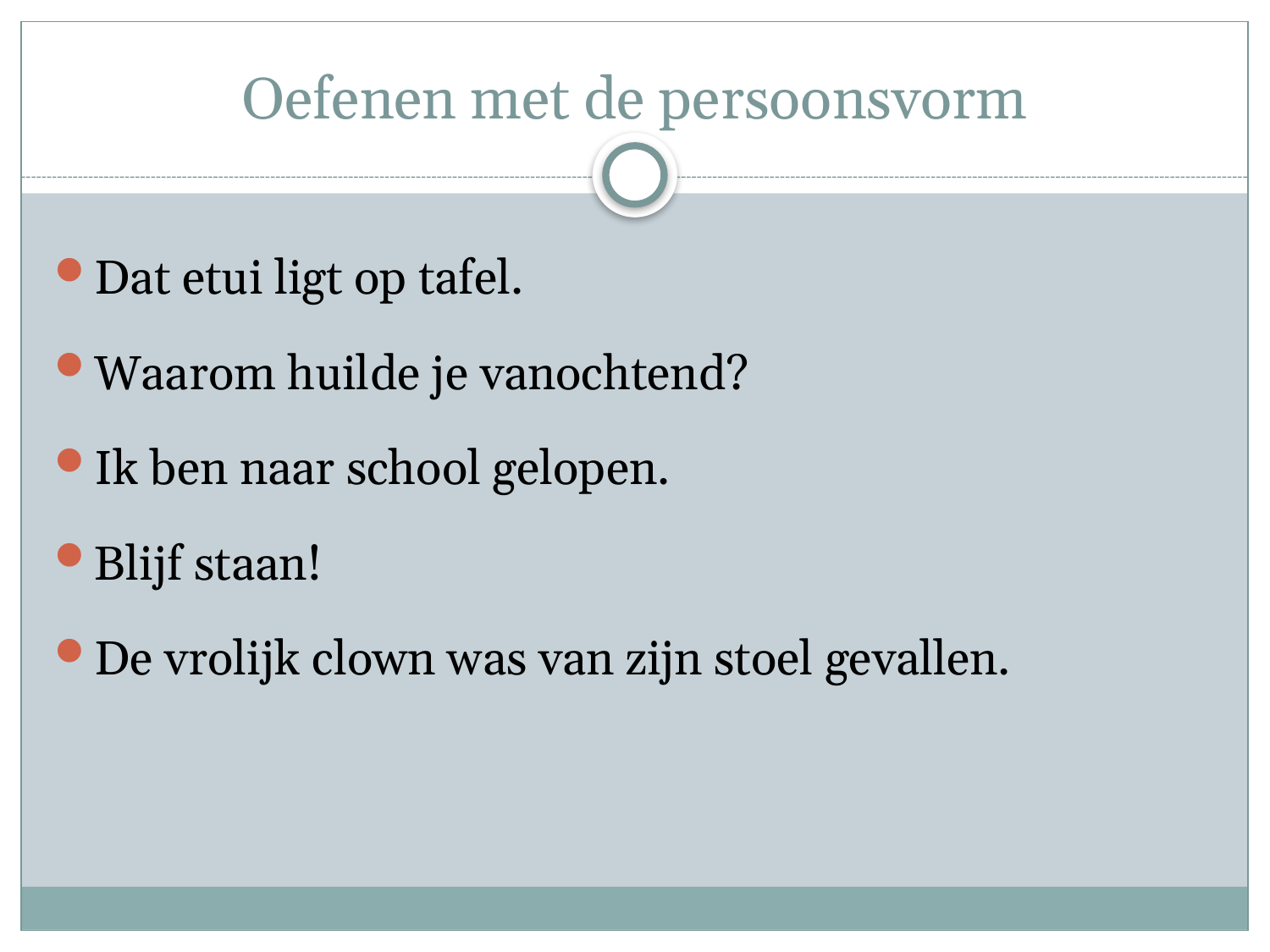

# Oefenen met de persoonsvorm
Dat etui ligt op tafel.
Waarom huilde je vanochtend?
Ik ben naar school gelopen.
Blijf staan!
De vrolijk clown was van zijn stoel gevallen.